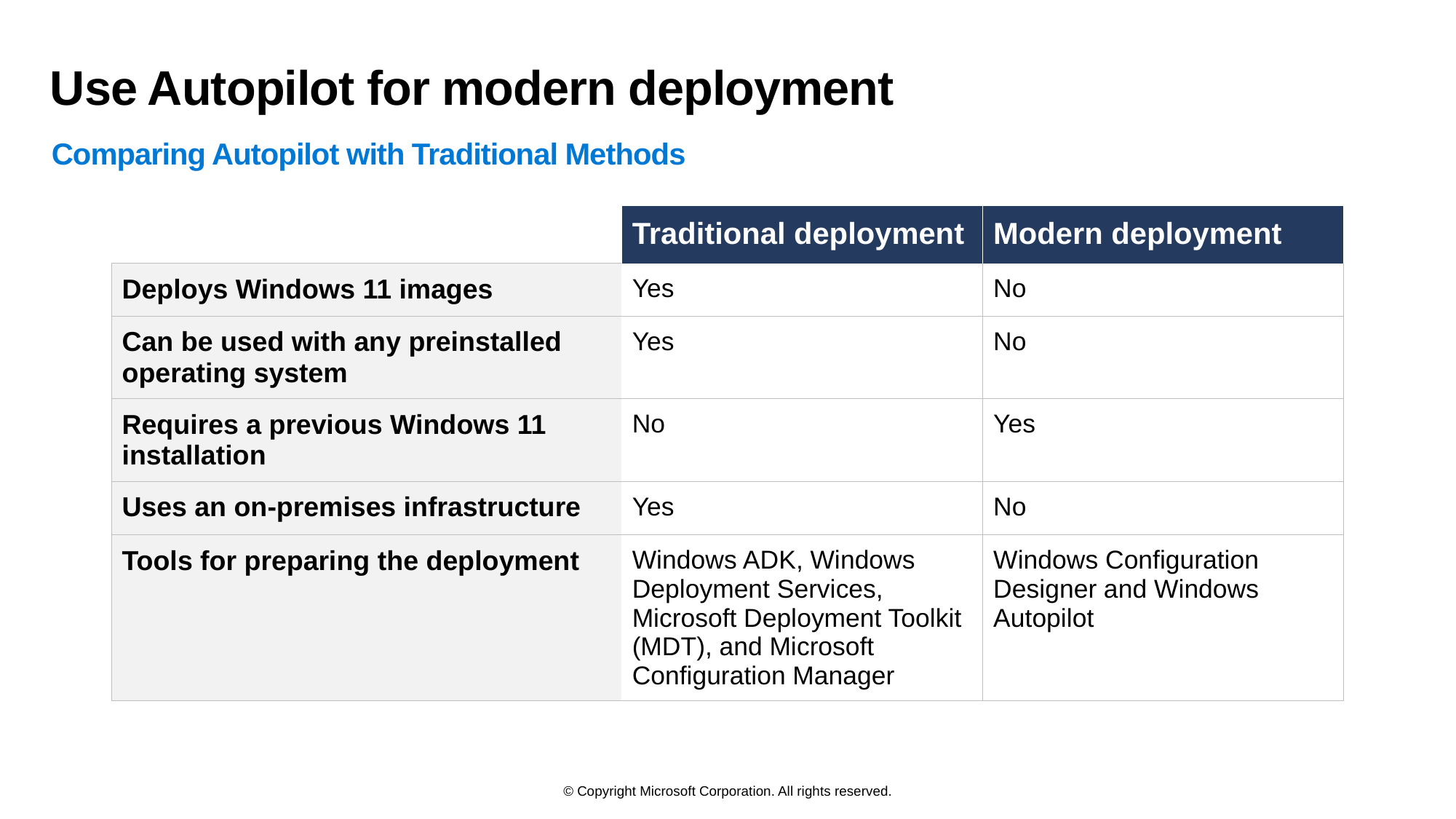

# Use Autopilot for modern deployment
Comparing Autopilot with Traditional Methods
|  | Traditional deployment | Modern deployment |
| --- | --- | --- |
| Deploys Windows 11 images | Yes | No |
| Can be used with any preinstalled operating system | Yes | No |
| Requires a previous Windows 11 installation | No | Yes |
| Uses an on-premises infrastructure | Yes | No |
| Tools for preparing the deployment | Windows ADK, Windows Deployment Services, Microsoft Deployment Toolkit (MDT), and Microsoft Configuration Manager | Windows Configuration Designer and Windows Autopilot |